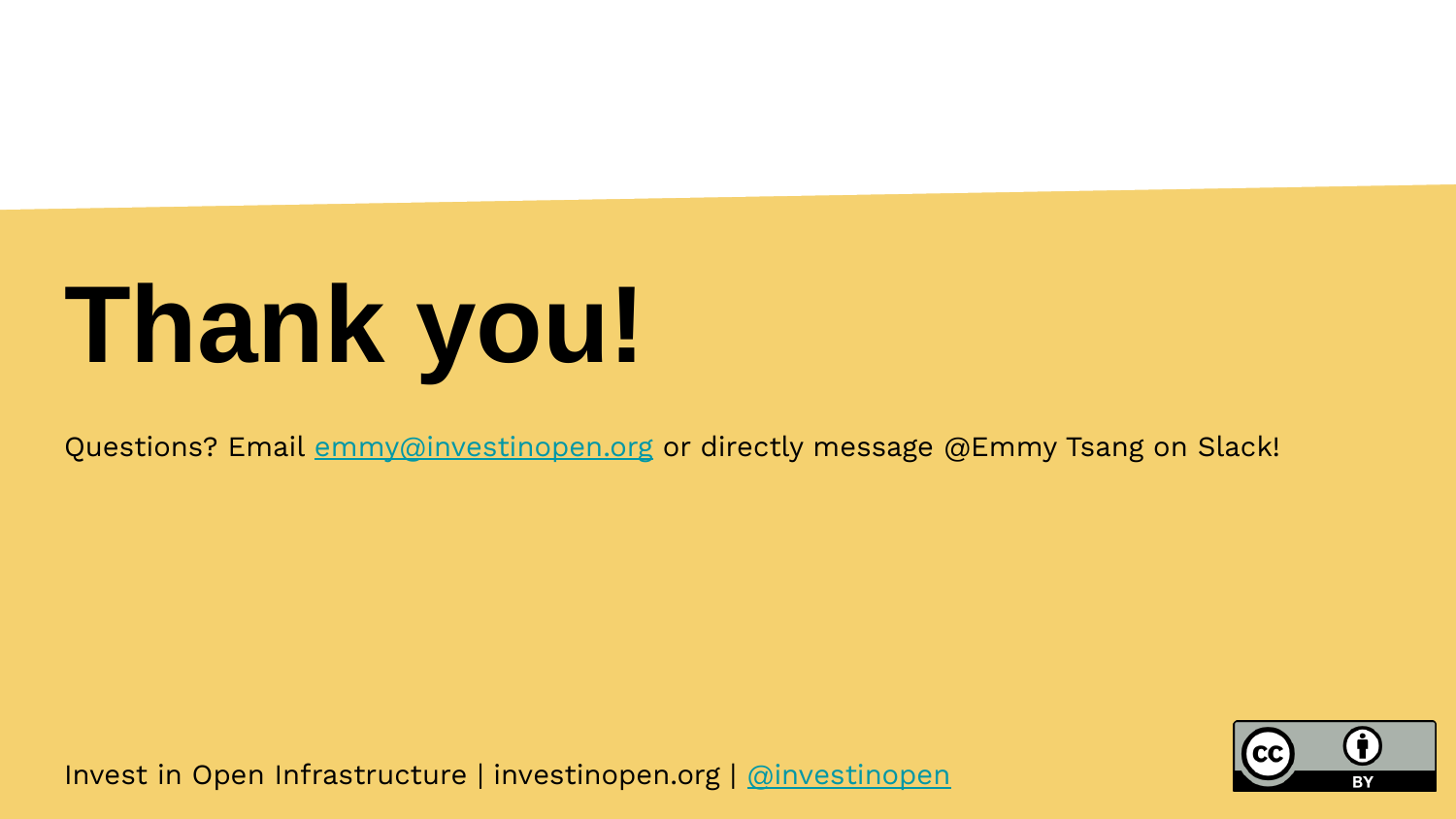

Questions? Email emmy@investinopen.org or directly message @Emmy Tsang on Slack!